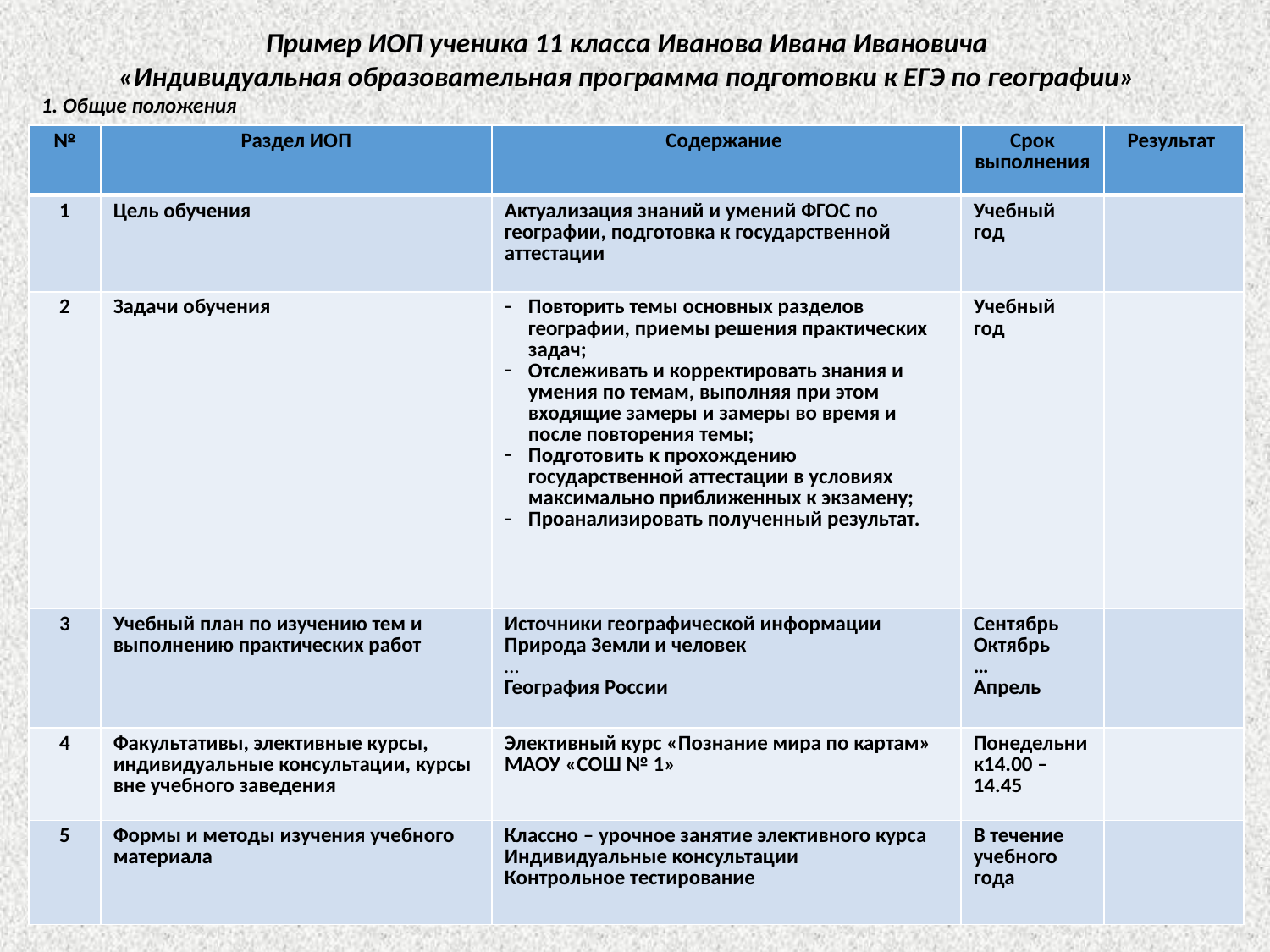

Пример ИОП ученика 11 класса Иванова Ивана Ивановича
«Индивидуальная образовательная программа подготовки к ЕГЭ по географии»
1. Общие положения
| № | Раздел ИОП | Содержание | Срок выполнения | Результат |
| --- | --- | --- | --- | --- |
| 1 | Цель обучения | Актуализация знаний и умений ФГОС по географии, подготовка к государственной аттестации | Учебный год |  |
| 2 | Задачи обучения | Повторить темы основных разделов географии, приемы решения практических задач; Отслеживать и корректировать знания и умения по темам, выполняя при этом входящие замеры и замеры во время и после повторения темы; Подготовить к прохождению государственной аттестации в условиях максимально приближенных к экзамену; Проанализировать полученный результат. | Учебный год |  |
| 3 | Учебный план по изучению тем и выполнению практических работ | Источники географической информации Природа Земли и человек … География России | Сентябрь Октябрь … Апрель |  |
| 4 | Факультативы, элективные курсы, индивидуальные консультации, курсы вне учебного заведения | Элективный курс «Познание мира по картам» МАОУ «СОШ № 1» | Понедельник14.00 – 14.45 |  |
| 5 | Формы и методы изучения учебного материала | Классно – урочное занятие элективного курса Индивидуальные консультации Контрольное тестирование | В течение учебного года |  |